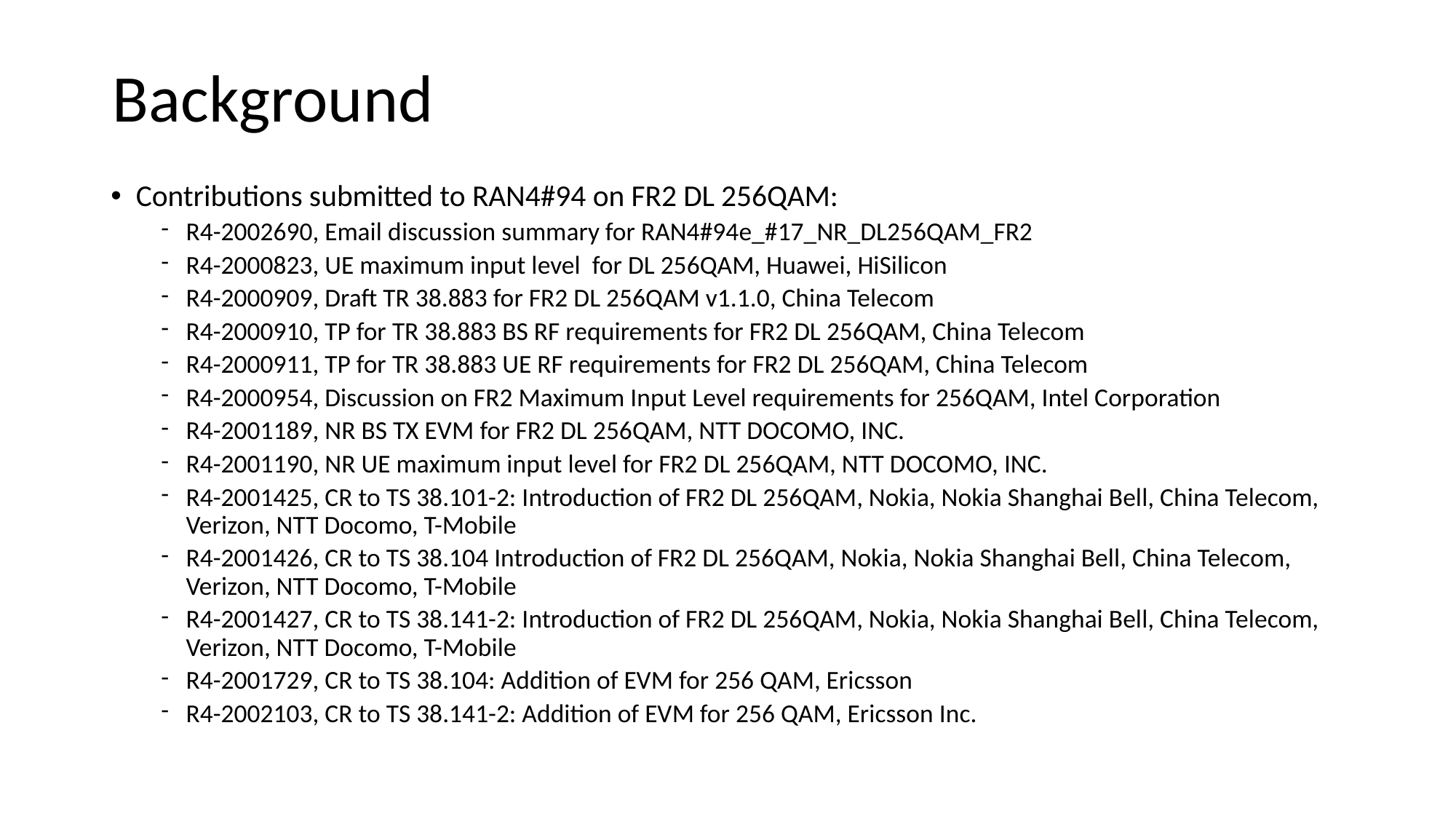

# Background
Contributions submitted to RAN4#94 on FR2 DL 256QAM:
R4-2002690, Email discussion summary for RAN4#94e_#17_NR_DL256QAM_FR2
R4-2000823, UE maximum input level  for DL 256QAM, Huawei, HiSilicon
R4-2000909, Draft TR 38.883 for FR2 DL 256QAM v1.1.0, China Telecom
R4-2000910, TP for TR 38.883 BS RF requirements for FR2 DL 256QAM, China Telecom
R4-2000911, TP for TR 38.883 UE RF requirements for FR2 DL 256QAM, China Telecom
R4-2000954, Discussion on FR2 Maximum Input Level requirements for 256QAM, Intel Corporation
R4-2001189, NR BS TX EVM for FR2 DL 256QAM, NTT DOCOMO, INC.
R4-2001190, NR UE maximum input level for FR2 DL 256QAM, NTT DOCOMO, INC.
R4-2001425, CR to TS 38.101-2: Introduction of FR2 DL 256QAM, Nokia, Nokia Shanghai Bell, China Telecom, Verizon, NTT Docomo, T-Mobile
R4-2001426, CR to TS 38.104 Introduction of FR2 DL 256QAM, Nokia, Nokia Shanghai Bell, China Telecom, Verizon, NTT Docomo, T-Mobile
R4-2001427, CR to TS 38.141-2: Introduction of FR2 DL 256QAM, Nokia, Nokia Shanghai Bell, China Telecom, Verizon, NTT Docomo, T-Mobile
R4-2001729, CR to TS 38.104: Addition of EVM for 256 QAM, Ericsson
R4-2002103, CR to TS 38.141-2: Addition of EVM for 256 QAM, Ericsson Inc.